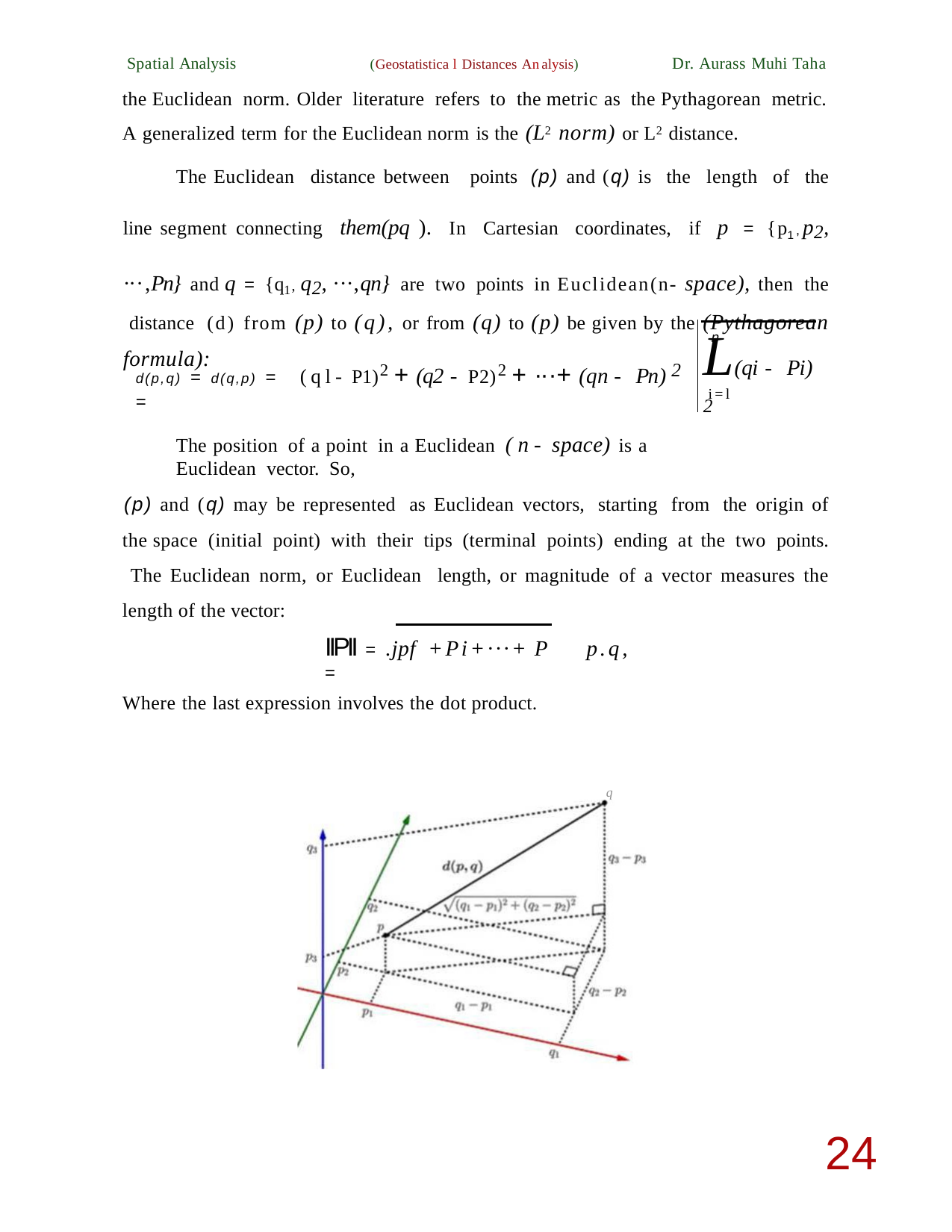

Spatial Analysis                              (Geostatistica l Distances Analysis)                  Dr. Aurass Muhi Taha the Euclidean  norm. Older  literature  refers  to  the metric as  the Pythagorean  metric. A generalized term for the Euclidean norm is the (L2  norm) or L2 distance.

The Euclidean  distance between   points  (p) and (q) is  the  length  of  the line segment connecting  them(pq ).  In  Cartesian  coordinates,  if  p  = {p1,p2, ···,Pn}  and q = {q1, q2, ···,qn}  are  two  points  in Euclidean(n- space), then  the  distance  (d) from (p) to (q), or from (q) to (p) be given by the (Pythagorean formula):

L(qi - Pi) 2

n
d(p,q)  = d(q,p)  =	(ql- P1)2 + (q2 -P2)2 + ···+ (qn - Pn) 2 =
i=l

The position  of a point  in a Euclidean  (n- space) is a Euclidean  vector.  So,
(p) and (q) may be represented  as Euclidean vectors,  starting  from  the origin of the space  (initial  point)  with  their  tips  (terminal  points)  ending  at the  two  points.  The Euclidean norm, or Euclidean  length, or magnitude of a vector measures the length of the vector:

IIPII = .jpf  +Pi+···+ P  =
p.q,
Where the last expression involves the dot product.
q

24